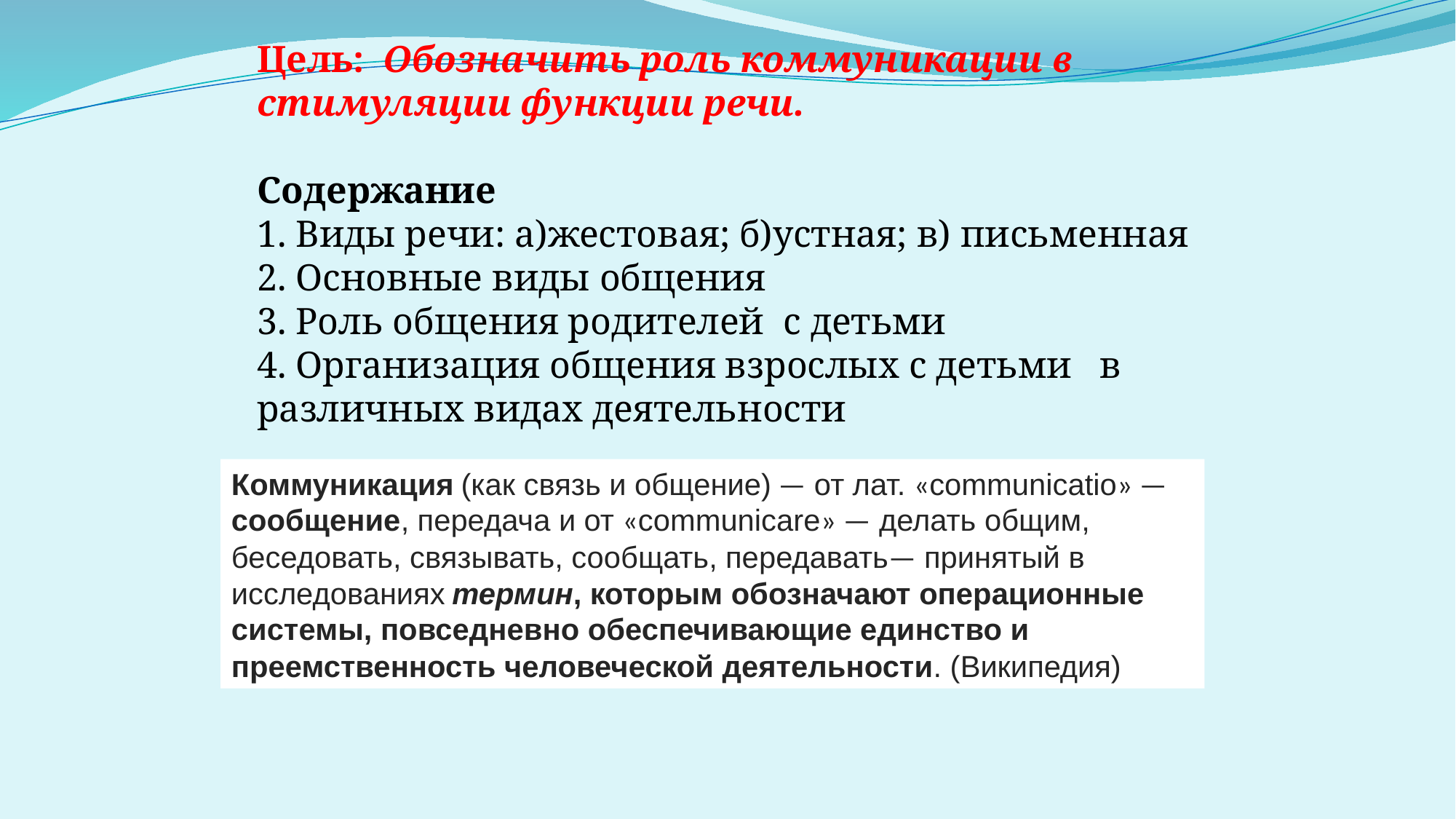

Цель:  Обозначить роль коммуникации в стимуляции функции речи.

Содержание
1. Виды речи: а)жестовая; б)устная; в) письменная
2. Основные виды общения
3. Роль общения родителей  с детьми
4. Организация общения взрослых с детьми   в различных видах деятельности
Коммуникация (как связь и общение) — от лат. «communicatio» — сообщение, передача и от «communicare» — делать общим, беседовать, связывать, сообщать, передавать— принятый в исследованиях термин, которым обозначают операционные системы, повседневно обеспечивающие единство и преемственность человеческой деятельности. (Википедия)